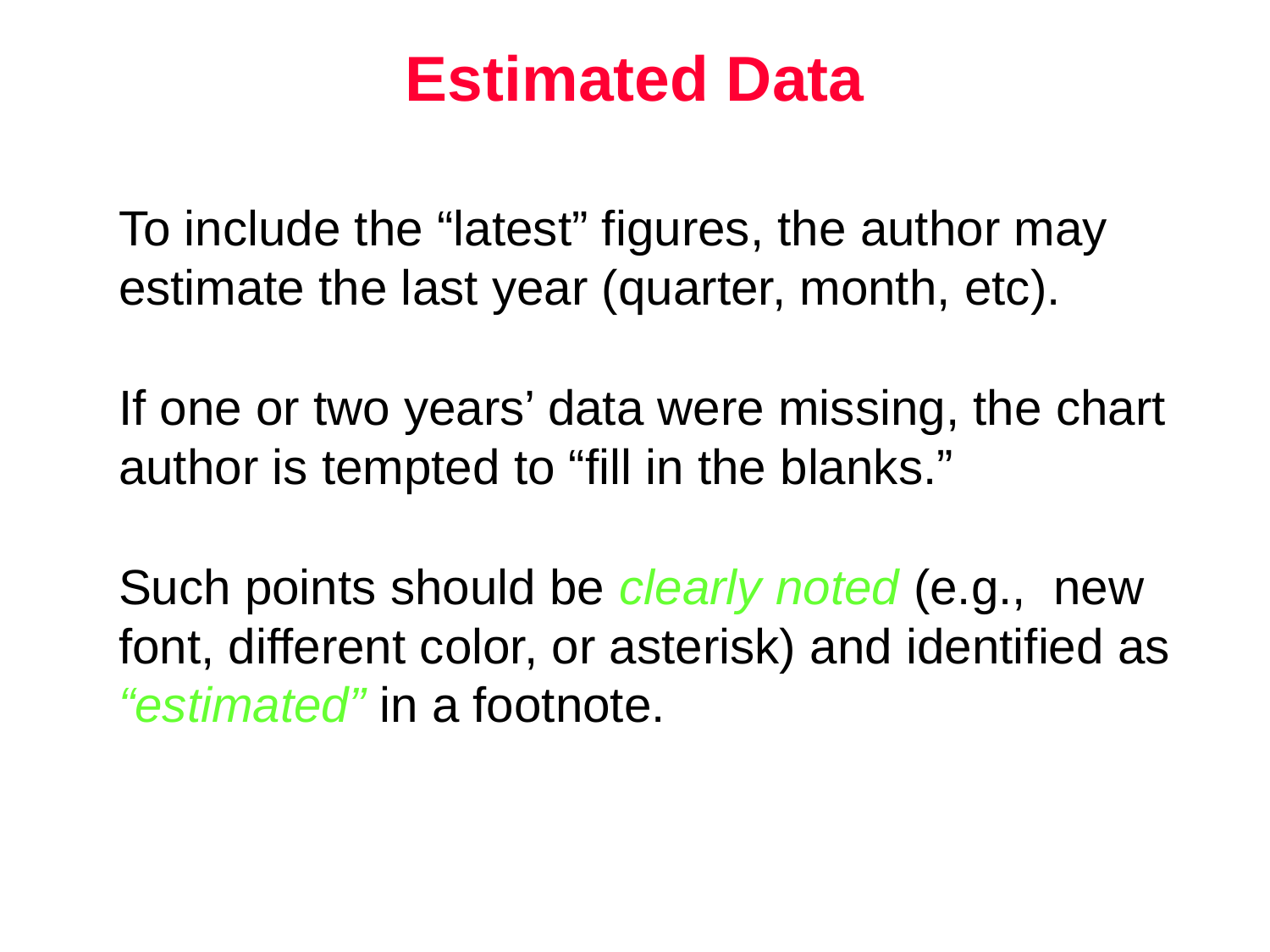

Estimated Data
To include the “latest” figures, the author may estimate the last year (quarter, month, etc).

If one or two years’ data were missing, the chart author is tempted to “fill in the blanks.”

Such points should be clearly noted (e.g.,  new  font, different color, or asterisk) and identified as “estimated” in a footnote.